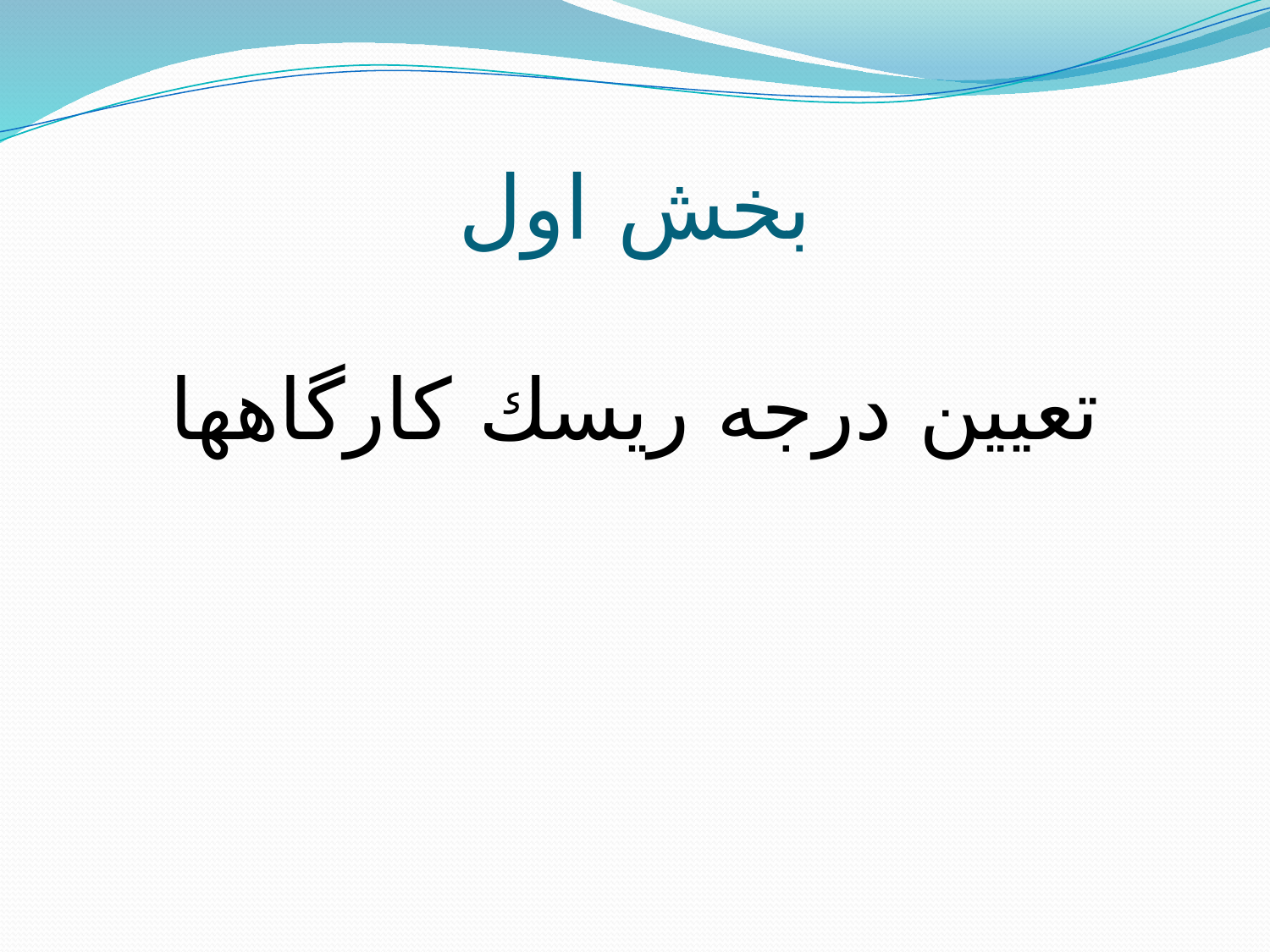

# بخش اول
تعيين درجه ريسك كارگاهها